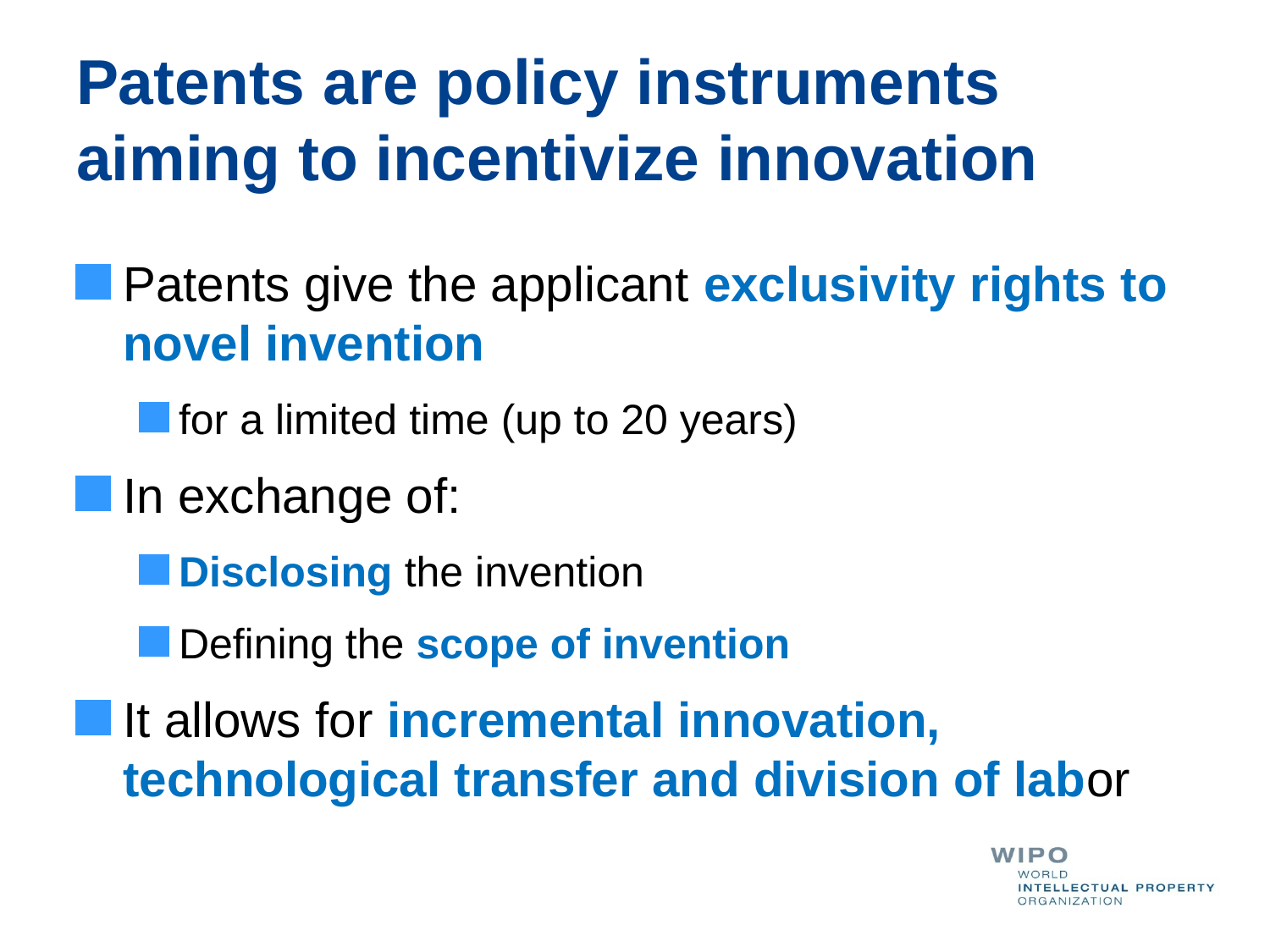

# Patents are policy instruments aiming to incentivize innovation
Patents give the applicant exclusivity rights to novel invention
for a limited time (up to 20 years)
In exchange of:
Disclosing the invention
Defining the scope of invention
It allows for incremental innovation, technological transfer and division of labor